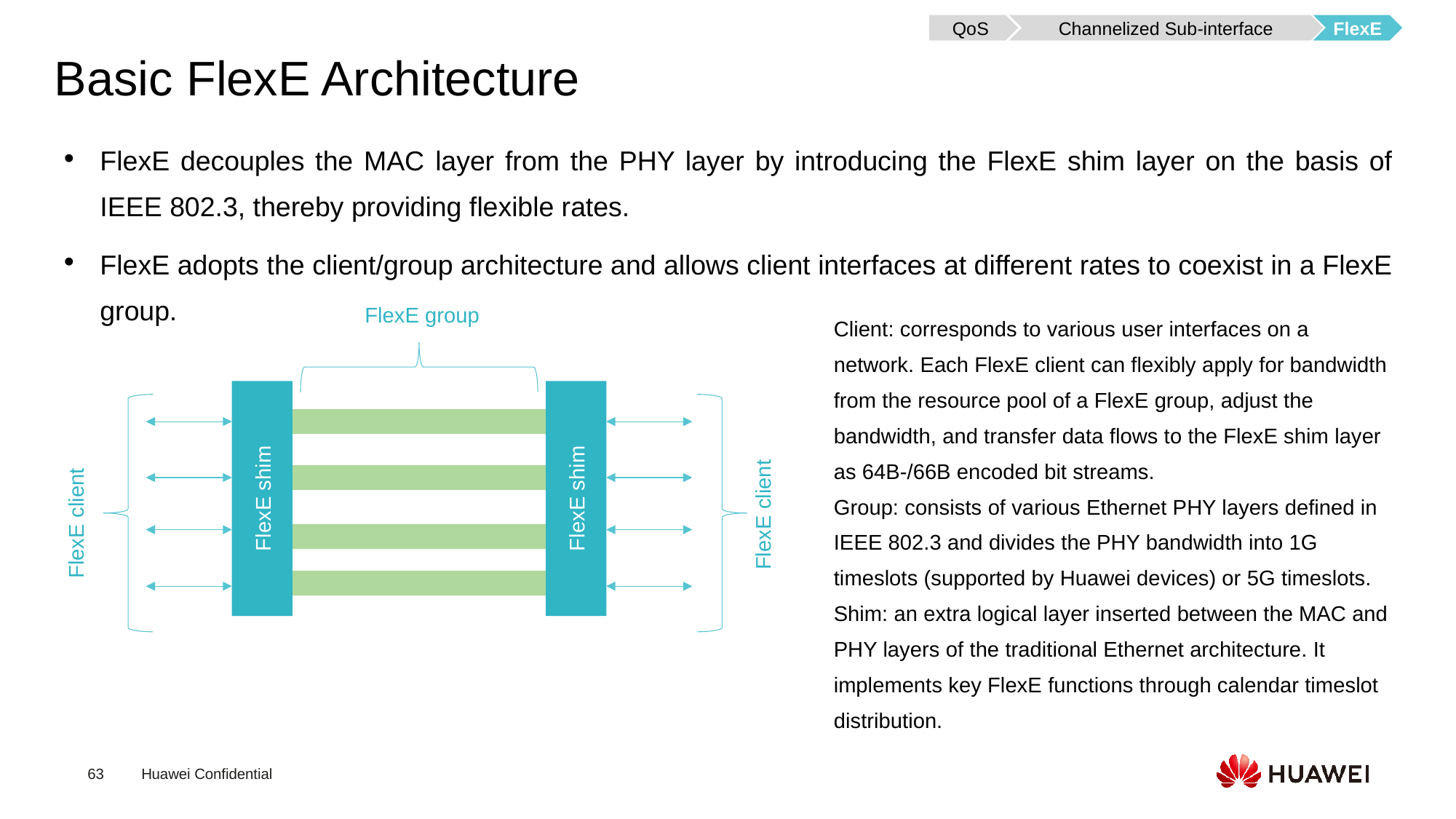

Channelized Sub-interface
QoS
FlexE
# Basic FlexE Architecture
FlexE decouples the MAC layer from the PHY layer by introducing the FlexE shim layer on the basis of IEEE 802.3, thereby providing flexible rates.
FlexE adopts the client/group architecture and allows client interfaces at different rates to coexist in a FlexE group.

FlexE group

Client: corresponds to various user interfaces on a network. Each FlexE client can flexibly apply for bandwidth from the resource pool of a FlexE group, adjust the bandwidth, and transfer data flows to the FlexE shim layer as 64B-/66B encoded bit streams.
Group: consists of various Ethernet PHY layers defined in IEEE 802.3 and divides the PHY bandwidth into 1G timeslots (supported by Huawei devices) or 5G timeslots.
Shim: an extra logical layer inserted between the MAC and PHY layers of the traditional Ethernet architecture. It implements key FlexE functions through calendar timeslot distribution.

FlexE shim
FlexE shim

FlexE client
FlexE client